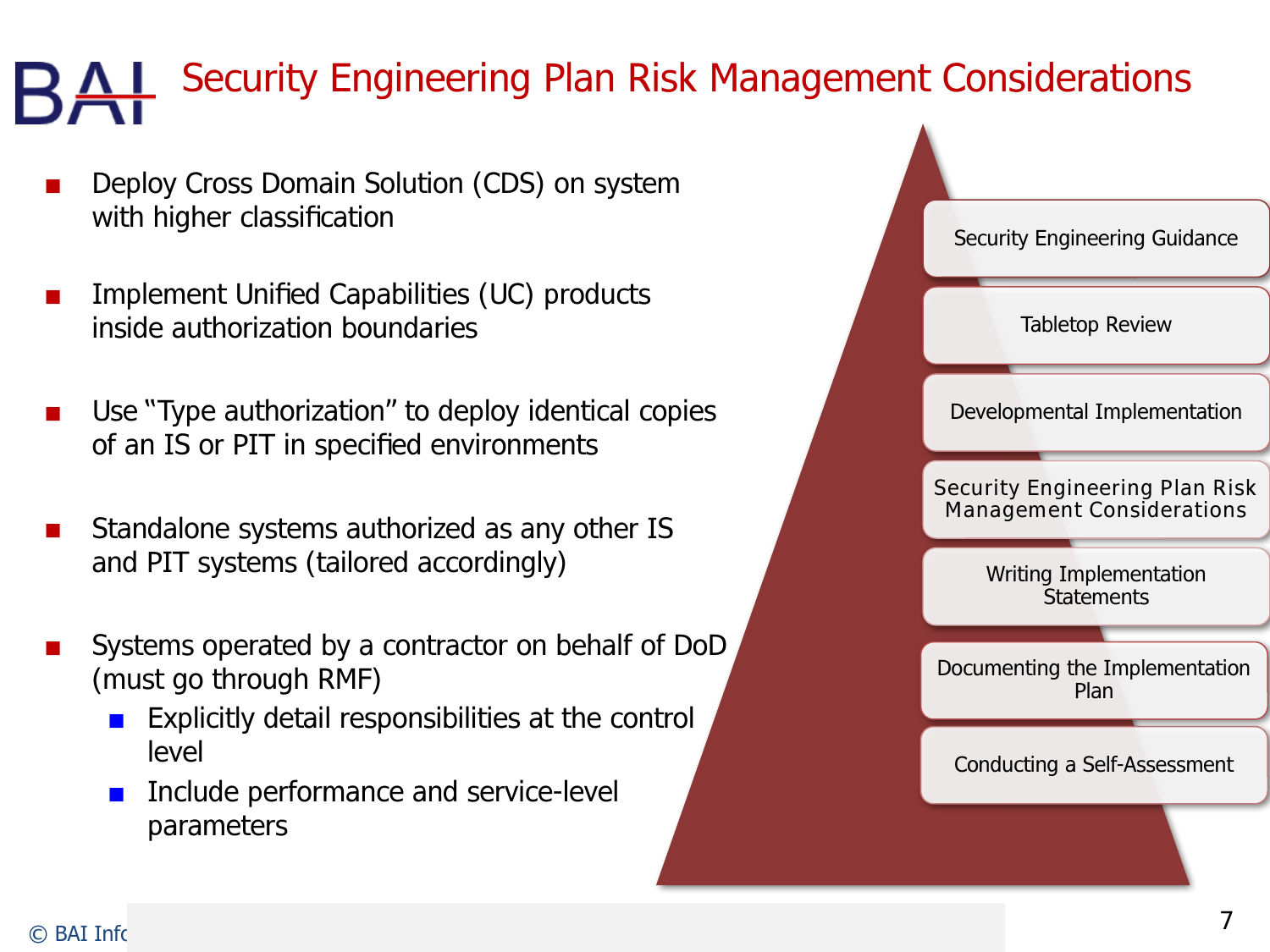

# Security Engineering Plan Risk Management Considerations

Security Engineering Guidance

Tabletop Review

Developmental Implementation

Security Engineering Plan Risk Management Considerations

Writing Implementation Statements

Documenting the Implementation Plan

Conducting a Self-Assessment
Deploy Cross Domain Solution (CDS) on system with higher classification

Implement Unified Capabilities (UC) products inside authorization boundaries

Use “Type authorization” to deploy identical copies of an IS or PIT in specified environments

Standalone systems authorized as any other IS and PIT systems (tailored accordingly)

Systems operated by a contractor on behalf of DoD (must go through RMF)
Explicitly detail responsibilities at the control level
Include performance and service-level parameters